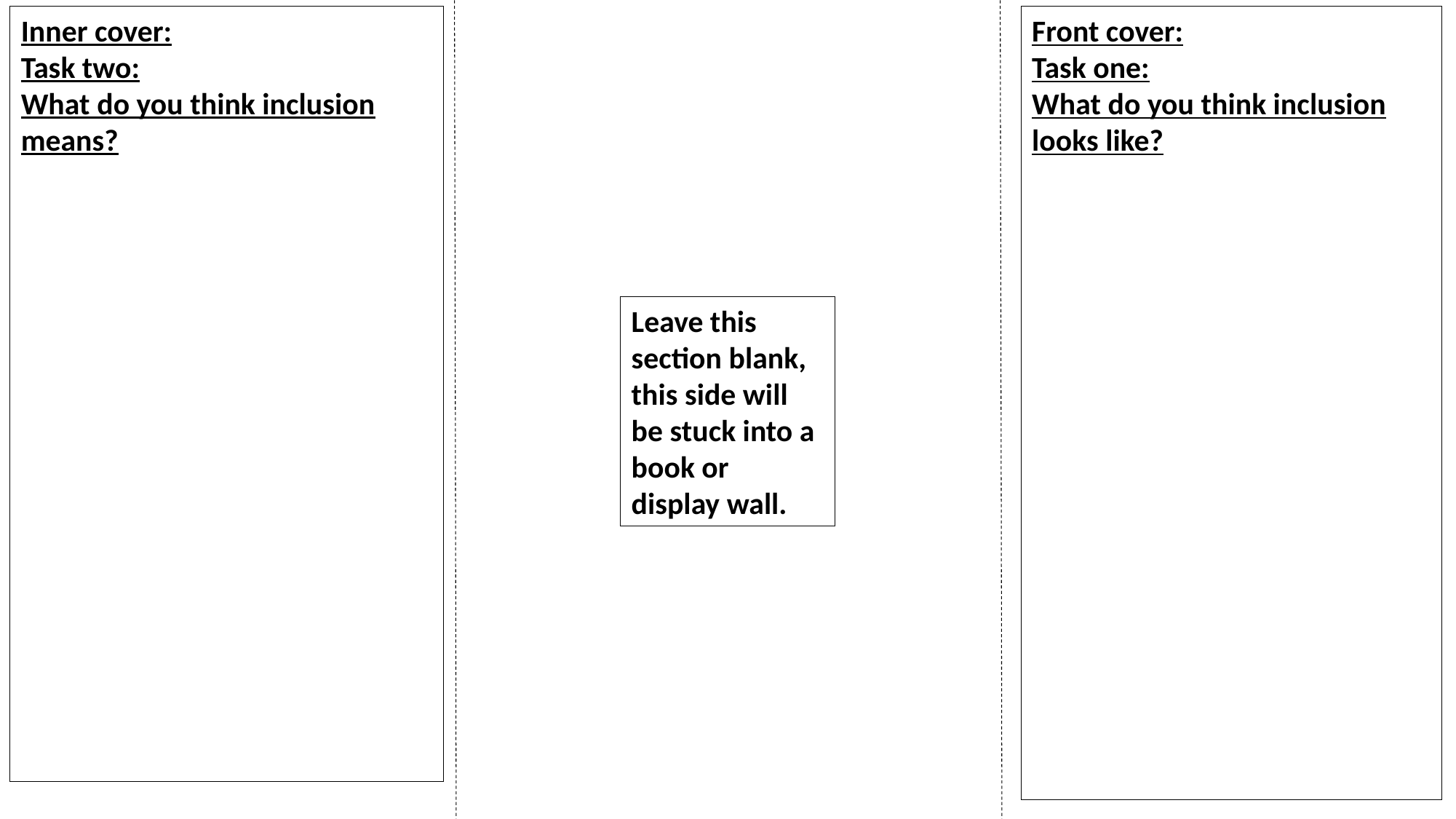

# Leaflet template Leaflet front side (Pupil copy)
Inner cover:​
Task two:​
What do you think inclusion means?

Front cover:
Task one:
What do you think inclusion looks like?

Leave this section blank, this side will be stuck into a book or display wall.